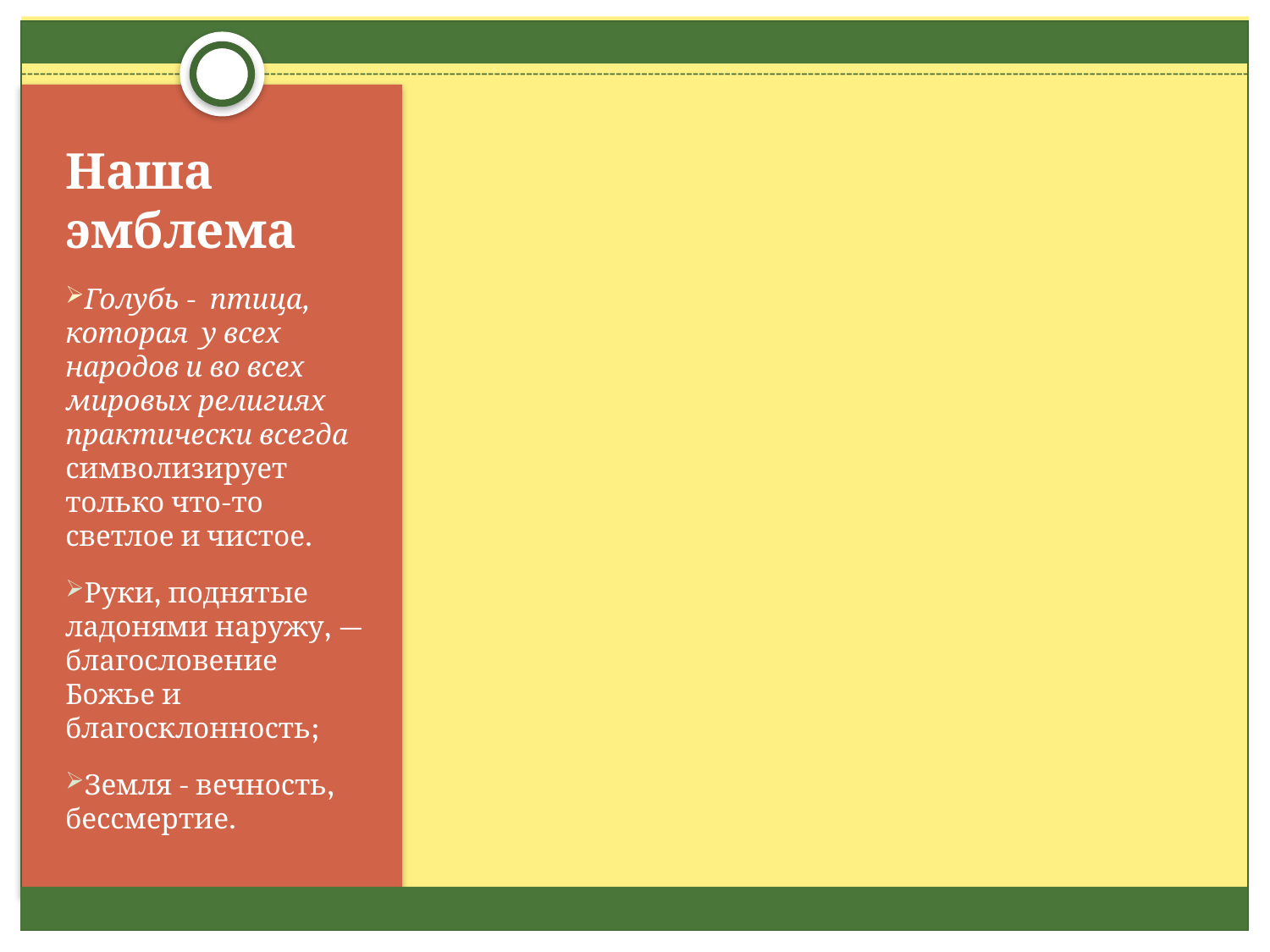

# Наша эмблема
Голубь -  птица, которая  у всех народов и во всех мировых религиях практически всегда символизирует только что-то светлое и чистое.
Руки, поднятые ладонями наружу, — благословение Божье и благосклонность;
Земля - вечность, бессмертие.